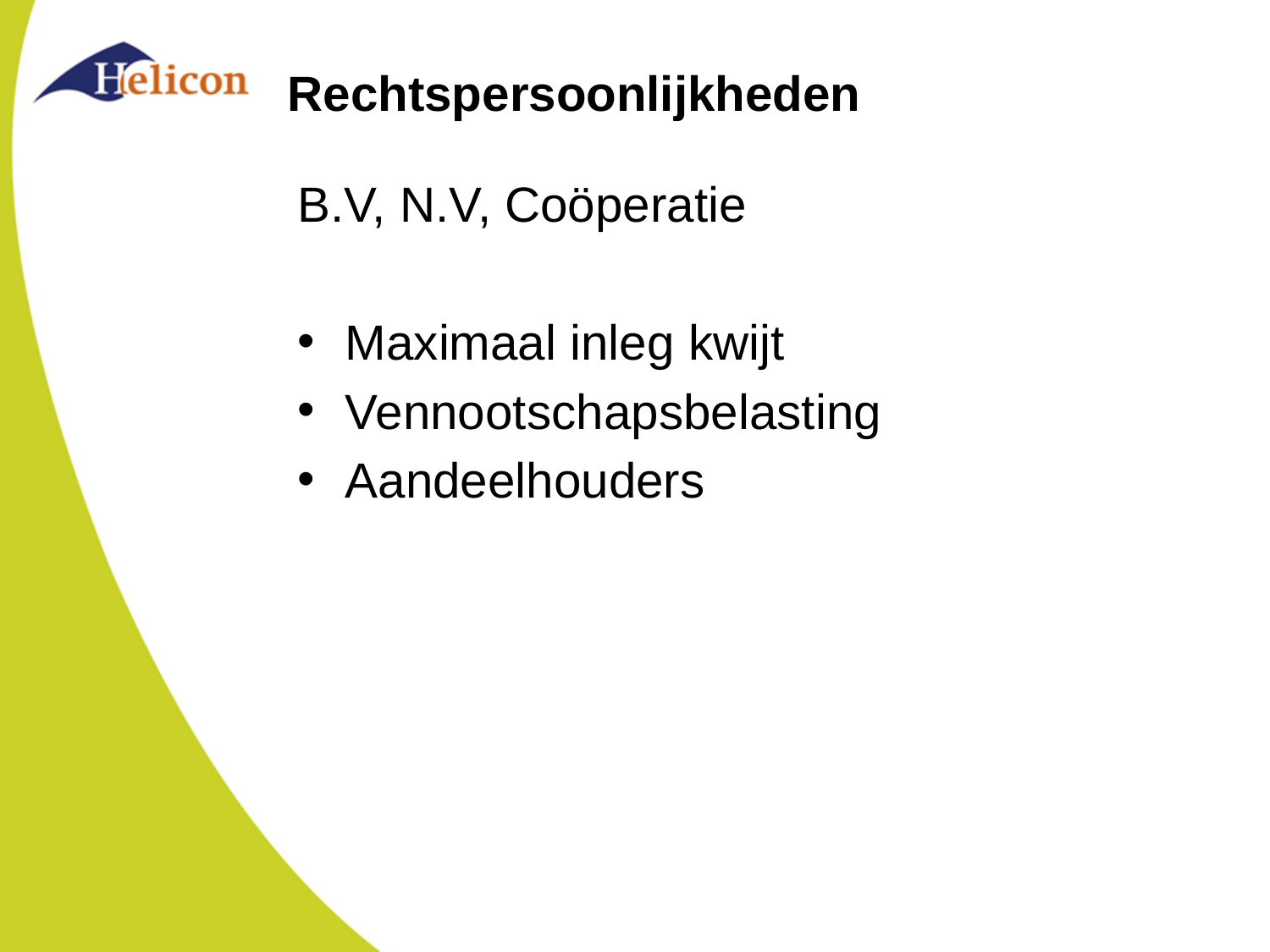

# Rechtspersoonlijkheden
B.V, N.V, Coöperatie

Maximaal inleg kwijt
Vennootschapsbelasting
Aandeelhouders